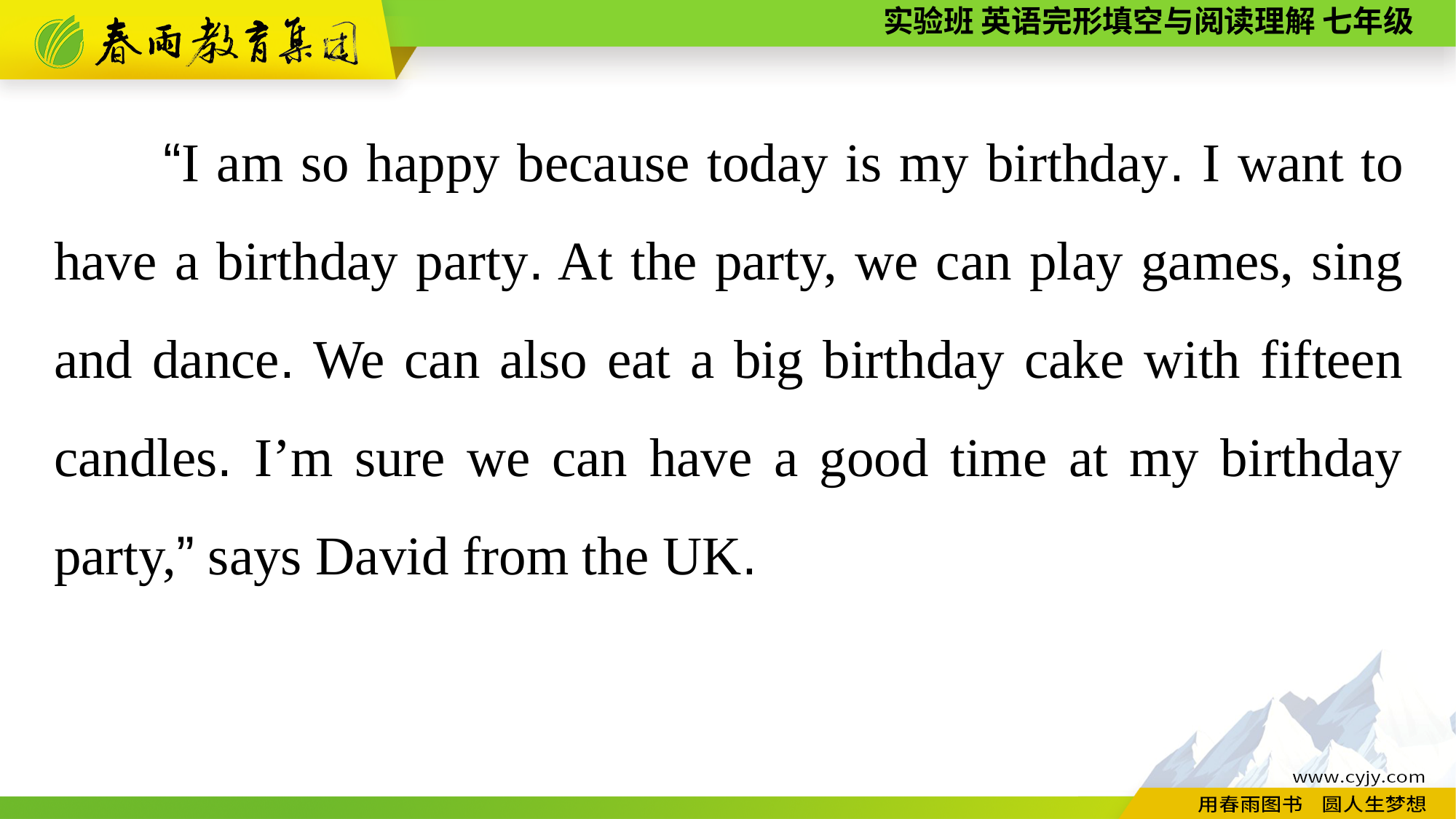

“I am so happy because today is my birthday. I want to have a birthday party. At the party, we can play games, sing and dance. We can also eat a big birthday cake with fifteen candles. I’m sure we can have a good time at my birthday party,” says David from the UK.